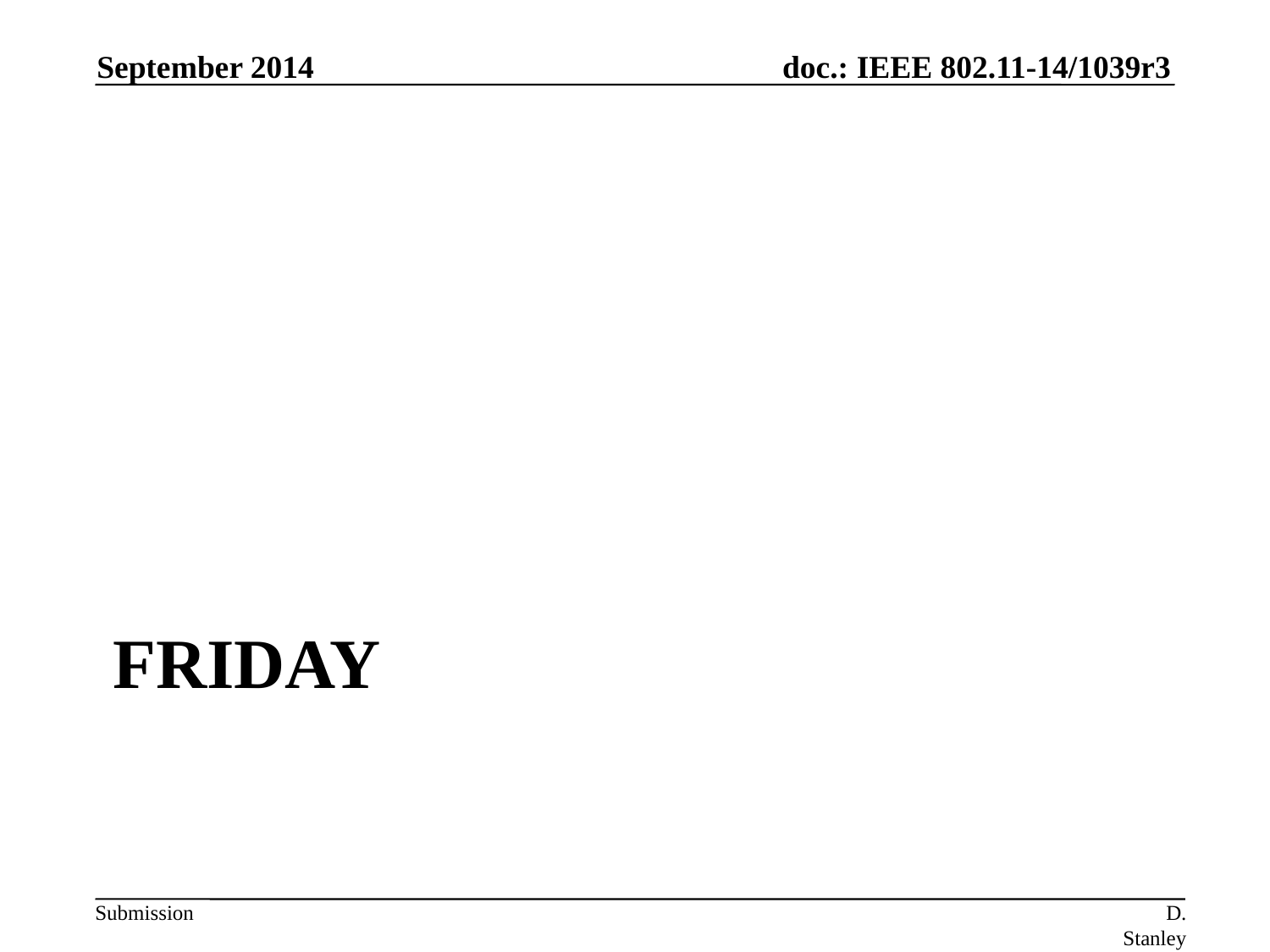

September 2014

# Friday
D. Stanley Aruba Networks